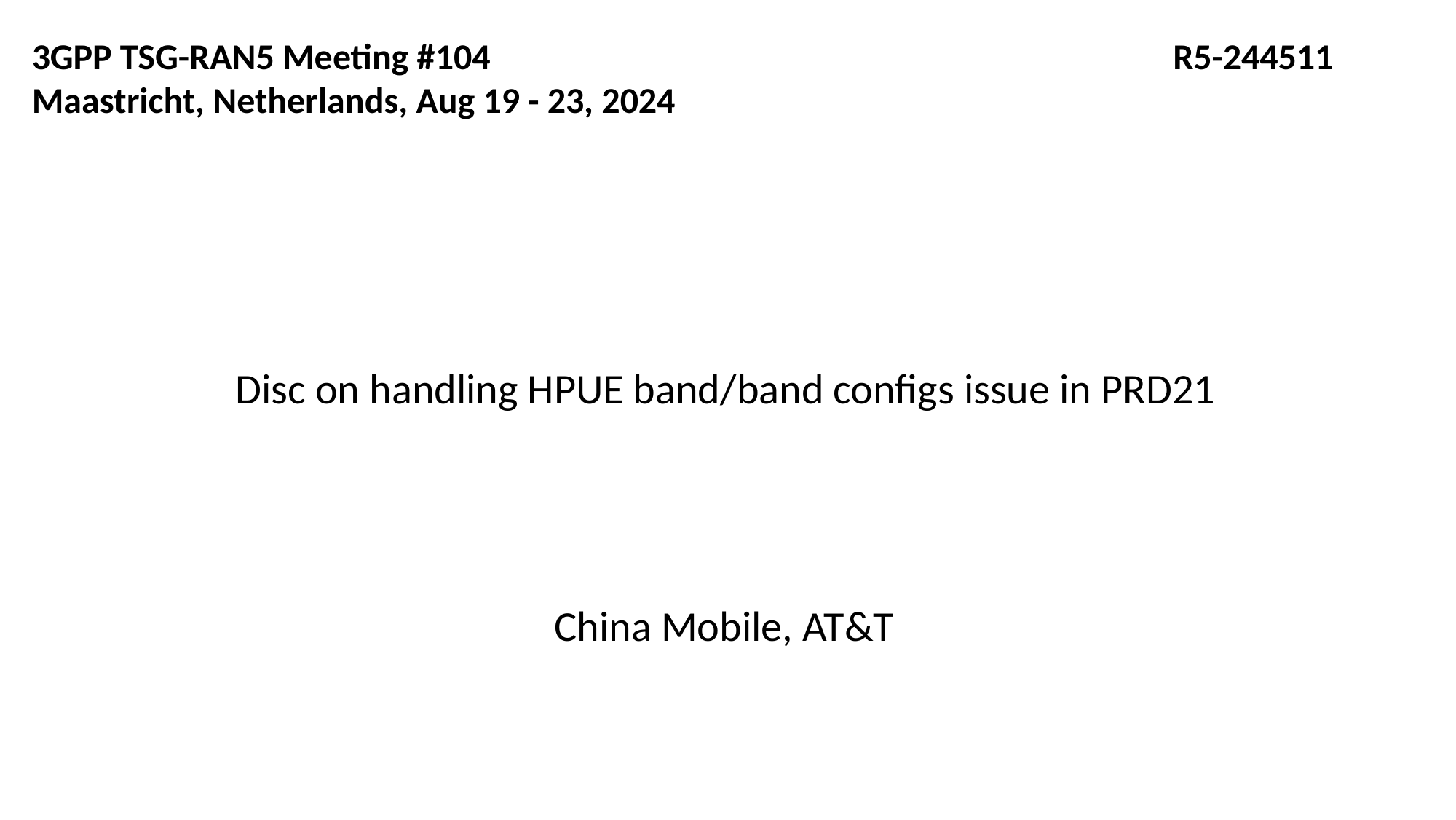

3GPP TSG-RAN5 Meeting #104 						      R5-244511
Maastricht, Netherlands, Aug 19 - 23, 2024
# Disc on handling HPUE band/band configs issue in PRD21
China Mobile, AT&T